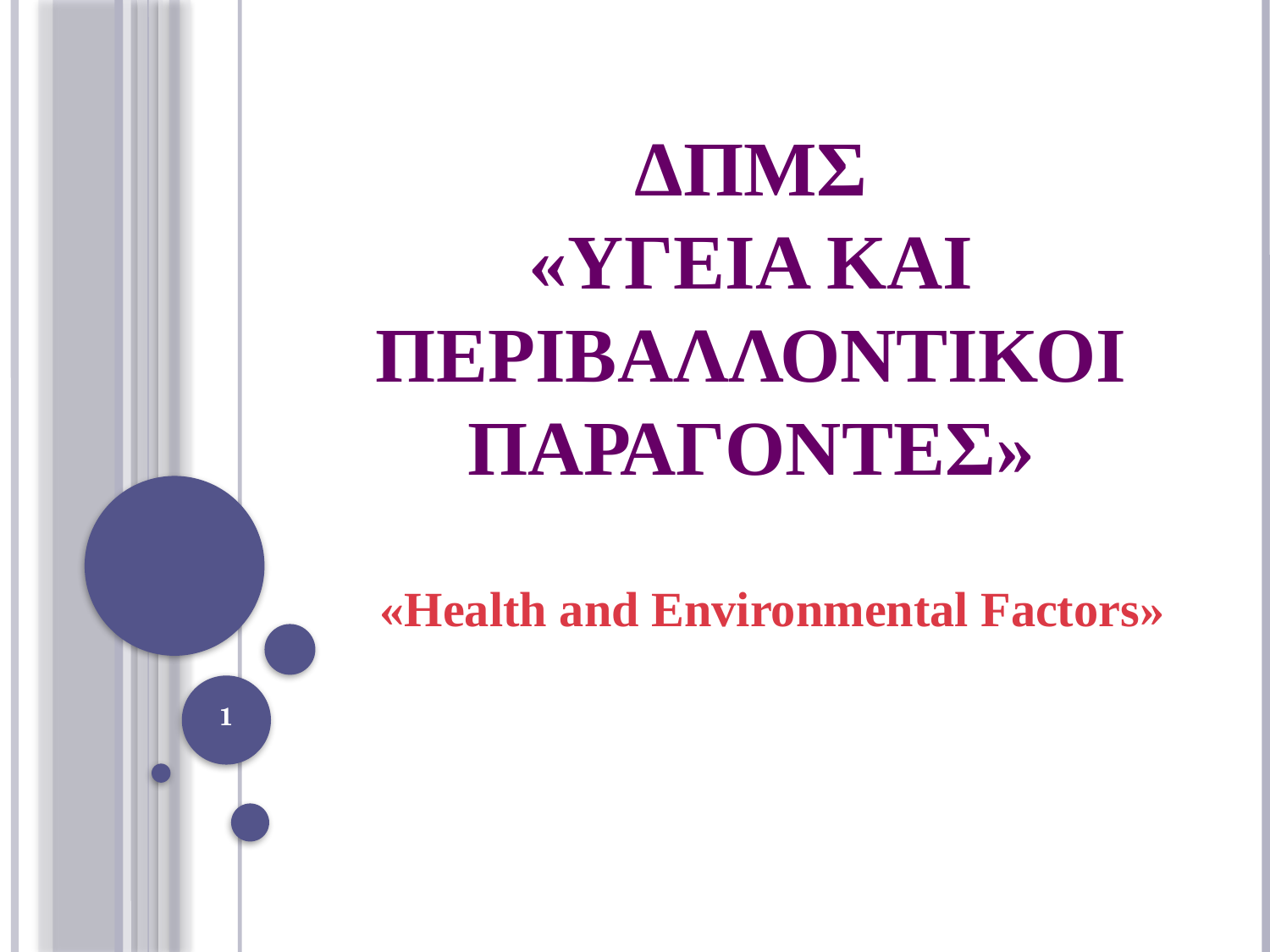

# δπμσ «υγεια και περιβαλλοντικοι παραγοντεσ»
«Health and Environmental Factors»
1